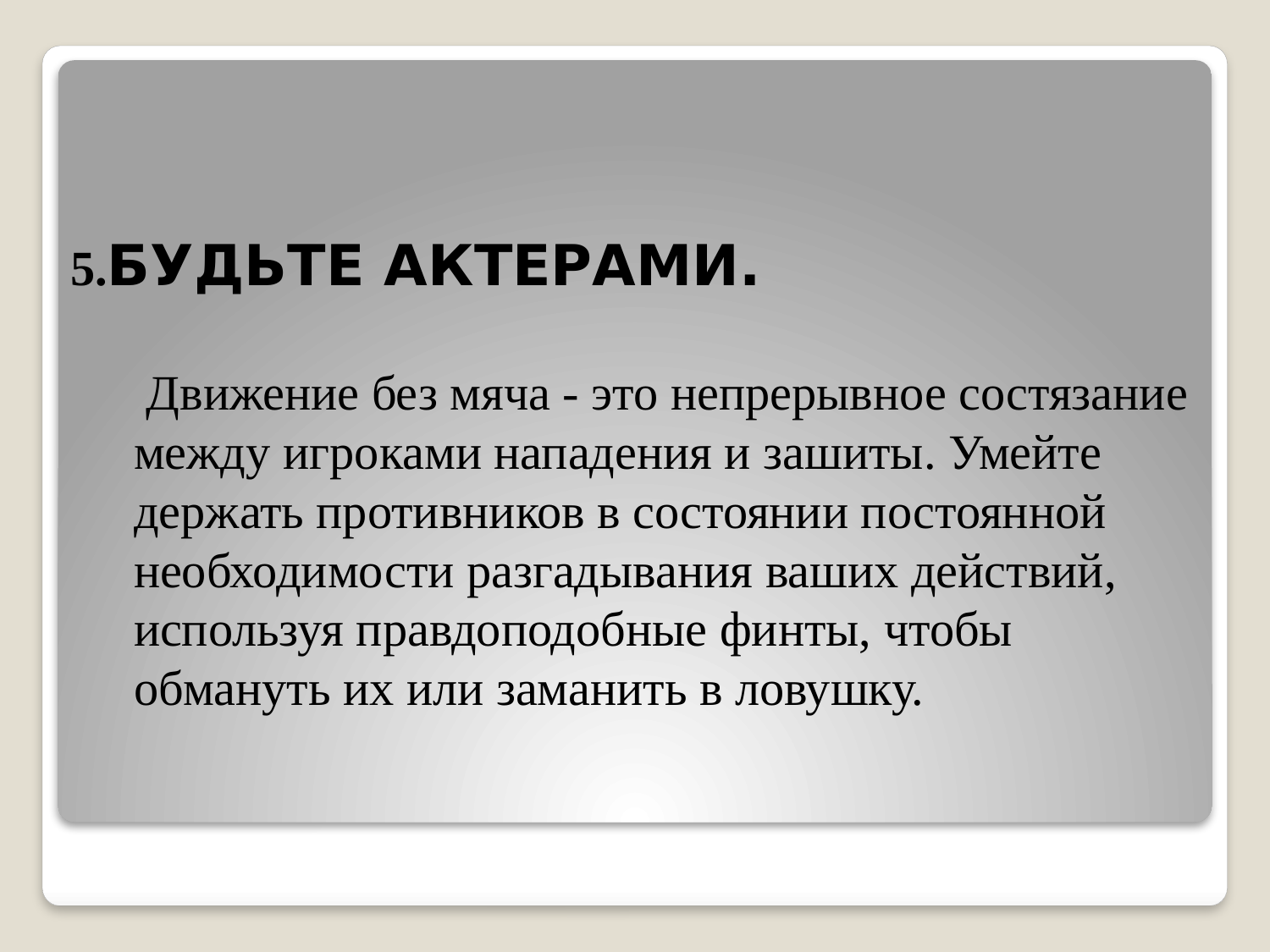

5.БУДЬТЕ АКТЕРАМИ.
	 Движение без мяча - это непрерывное состязание между игроками нападения и зашиты. Умейте держать противников в состоянии постоянной необходимости разгадывания ваших действий, используя прав­доподобные финты, чтобы обмануть их или заманить в ловушку.